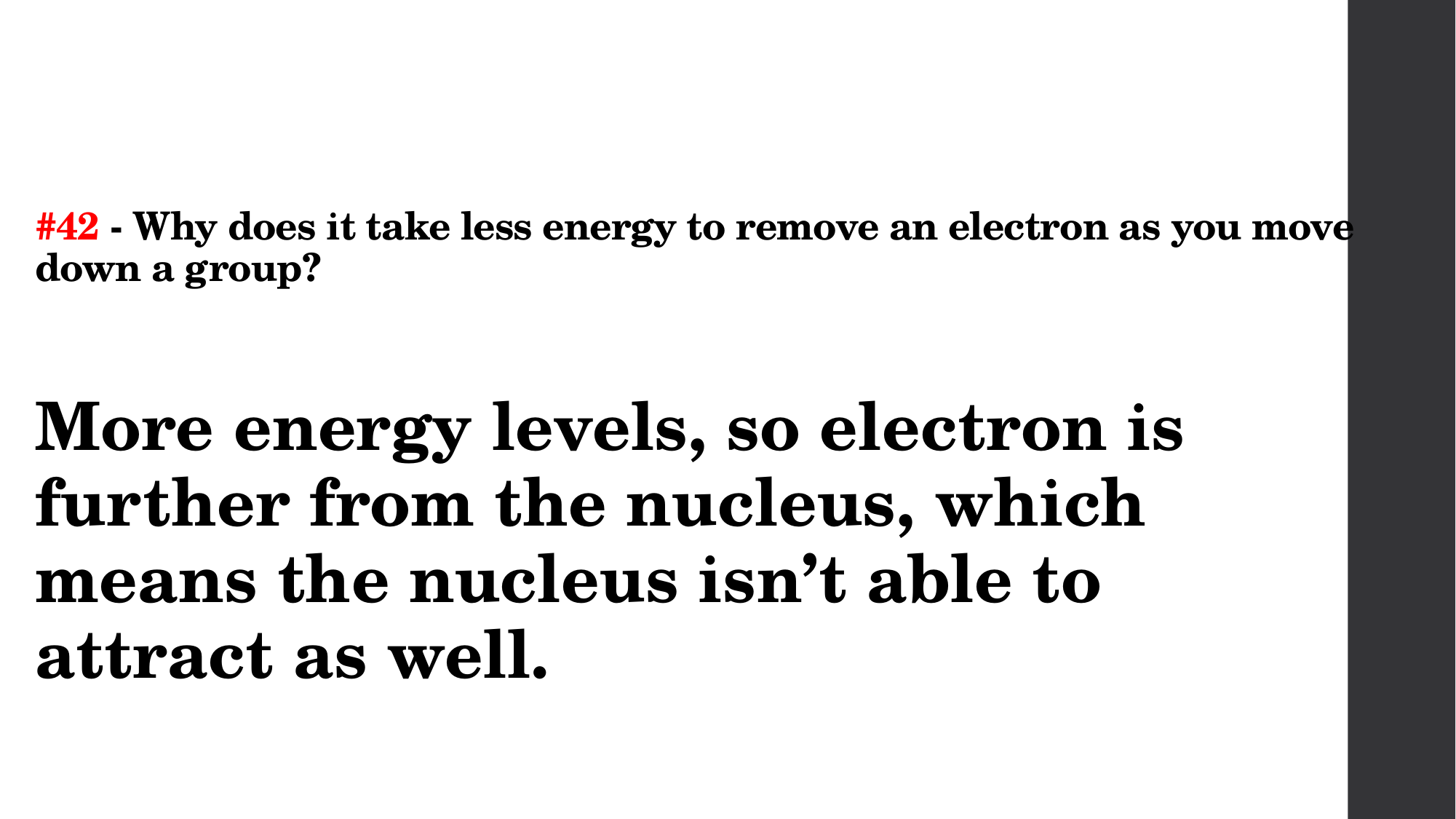

# #42 - Why does it take less energy to remove an electron as you move down a group?
More energy levels, so electron is further from the nucleus, which means the nucleus isn’t able to attract as well.